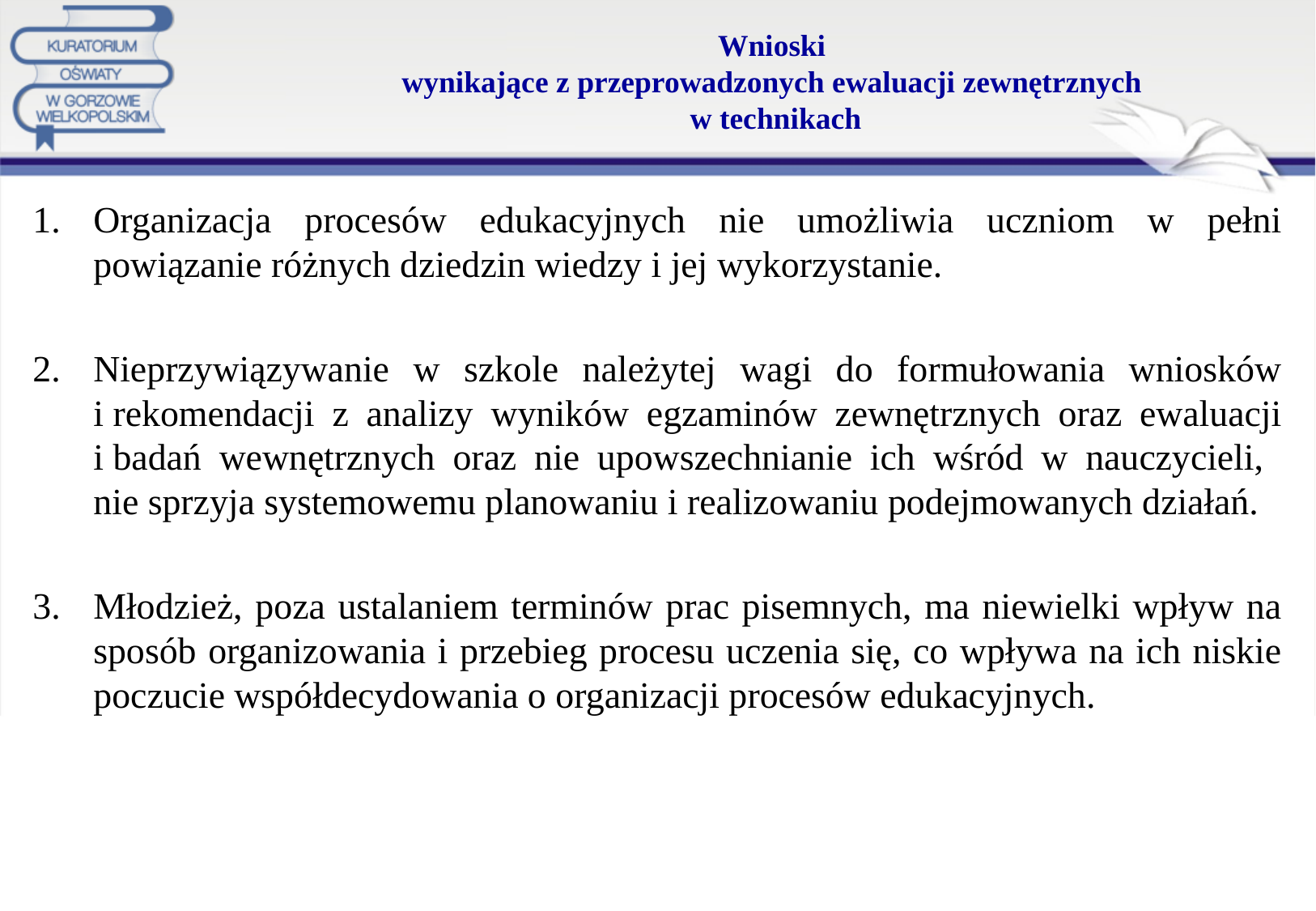

# Wnioski wynikające z przeprowadzonych ewaluacji zewnętrznych w technikach
Organizacja procesów edukacyjnych nie umożliwia uczniom w pełni powiązanie różnych dziedzin wiedzy i jej wykorzystanie.

Nieprzywiązywanie w szkole należytej wagi do formułowania wniosków i rekomendacji z analizy wyników egzaminów zewnętrznych oraz ewaluacji i badań wewnętrznych oraz nie upowszechnianie ich wśród w nauczycieli,
nie sprzyja systemowemu planowaniu i realizowaniu podejmowanych działań.

Młodzież, poza ustalaniem terminów prac pisemnych, ma niewielki wpływ na sposób organizowania i przebieg procesu uczenia się, co wpływa na ich niskie poczucie współdecydowania o organizacji procesów edukacyjnych.